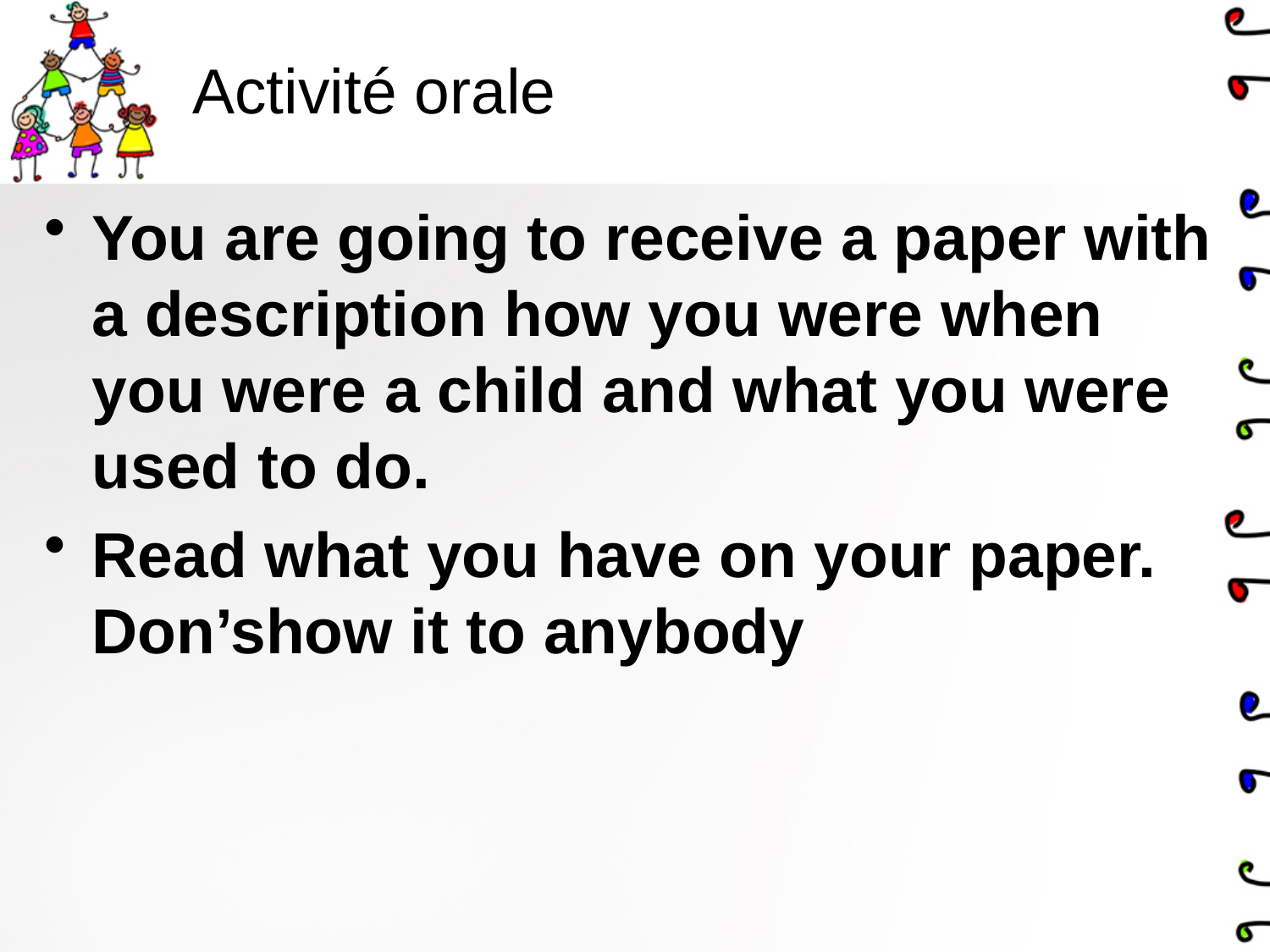

# Activité orale
You are going to receive a paper with a description how you were when you were a child and what you were used to do.
Read what you have on your paper. Don’show it to anybody